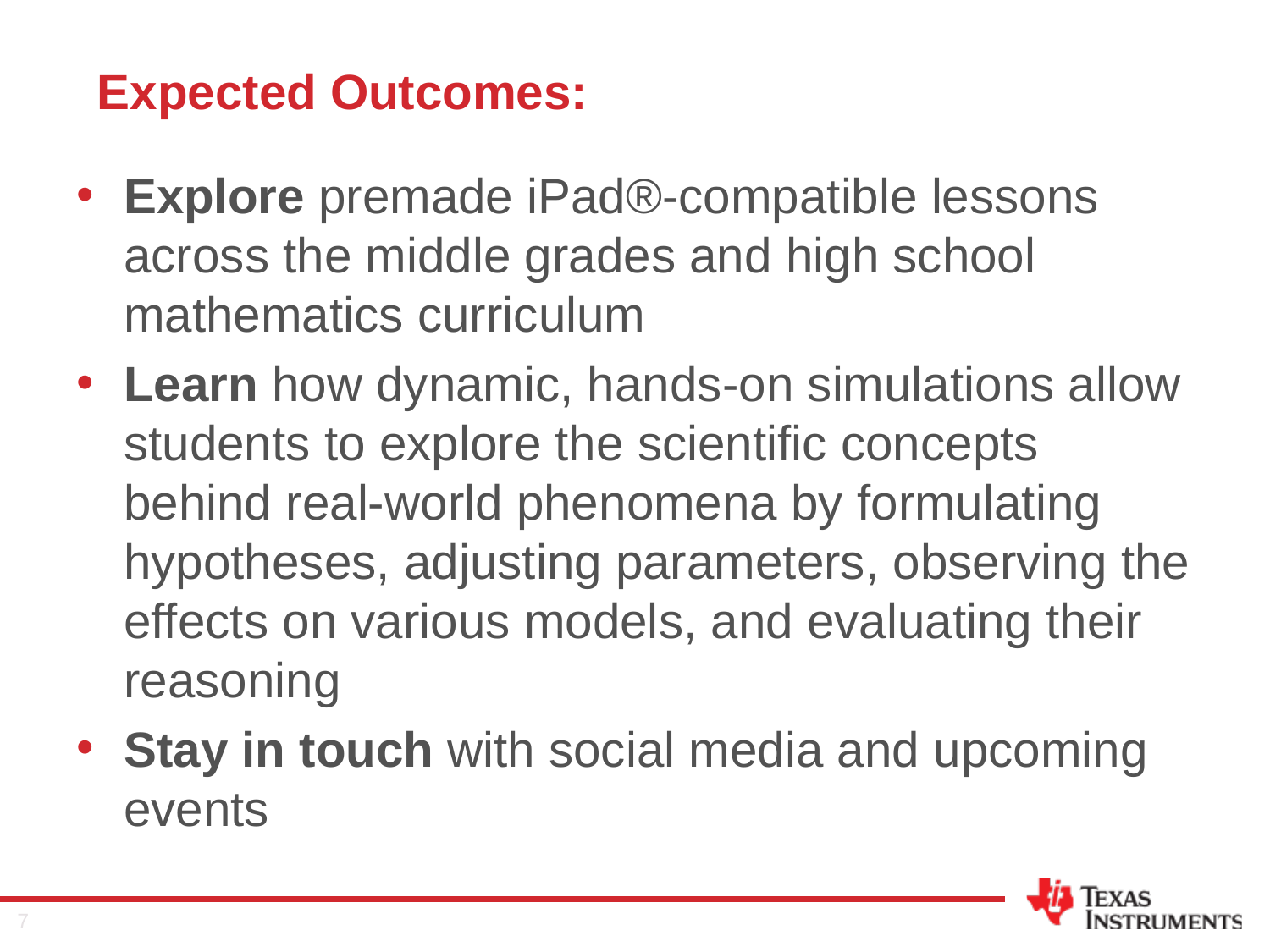

# Expected Outcomes:
Explore premade iPad®-compatible lessons across the middle grades and high school mathematics curriculum
Learn how dynamic, hands-on simulations allow students to explore the scientific concepts behind real-world phenomena by formulating hypotheses, adjusting parameters, observing the effects on various models, and evaluating their reasoning
Stay in touch with social media and upcoming events